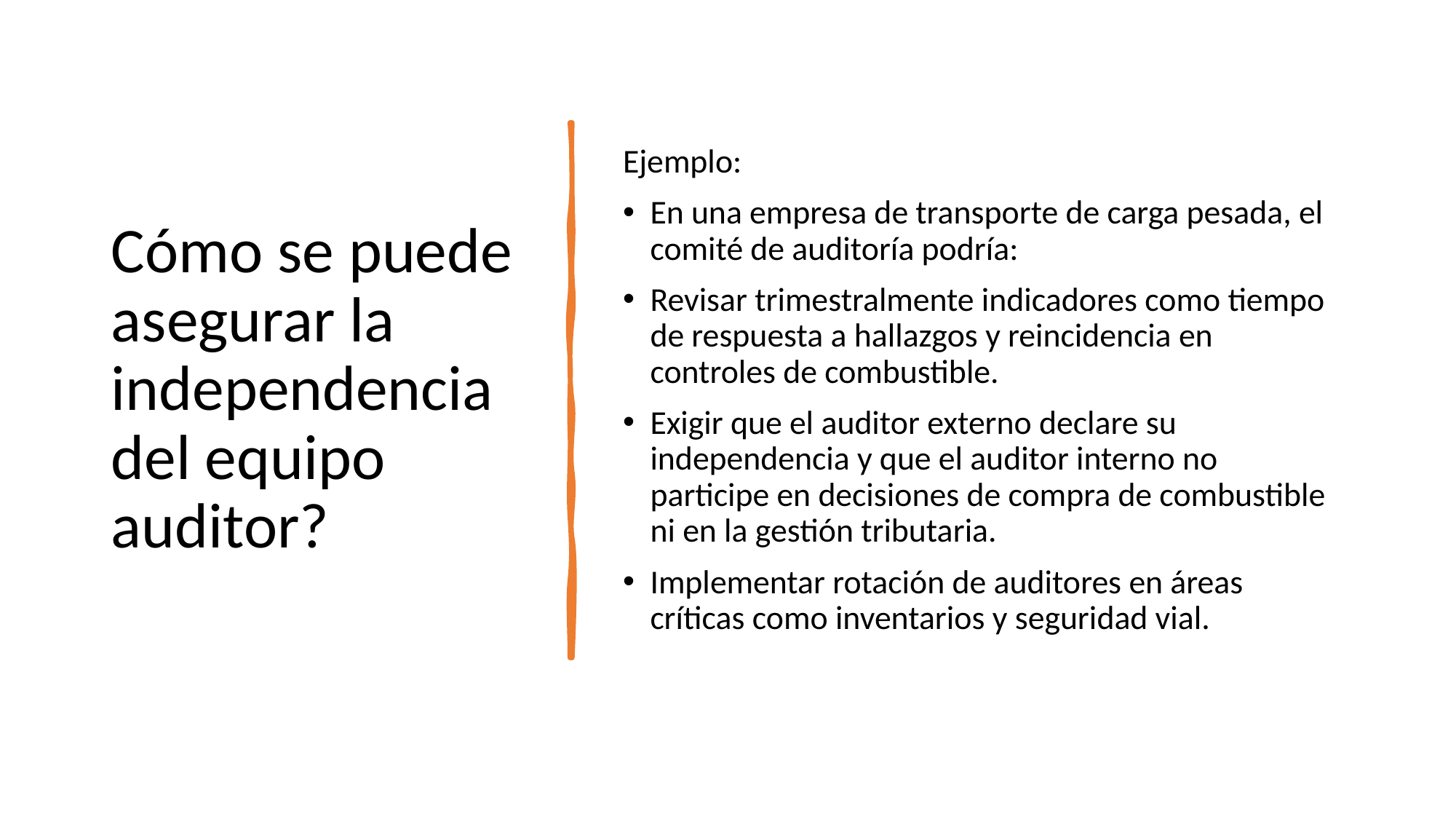

# Cómo se puede asegurar la independencia del equipo auditor?
Ejemplo:
En una empresa de transporte de carga pesada, el comité de auditoría podría:
Revisar trimestralmente indicadores como tiempo de respuesta a hallazgos y reincidencia en controles de combustible.
Exigir que el auditor externo declare su independencia y que el auditor interno no participe en decisiones de compra de combustible ni en la gestión tributaria.
Implementar rotación de auditores en áreas críticas como inventarios y seguridad vial.